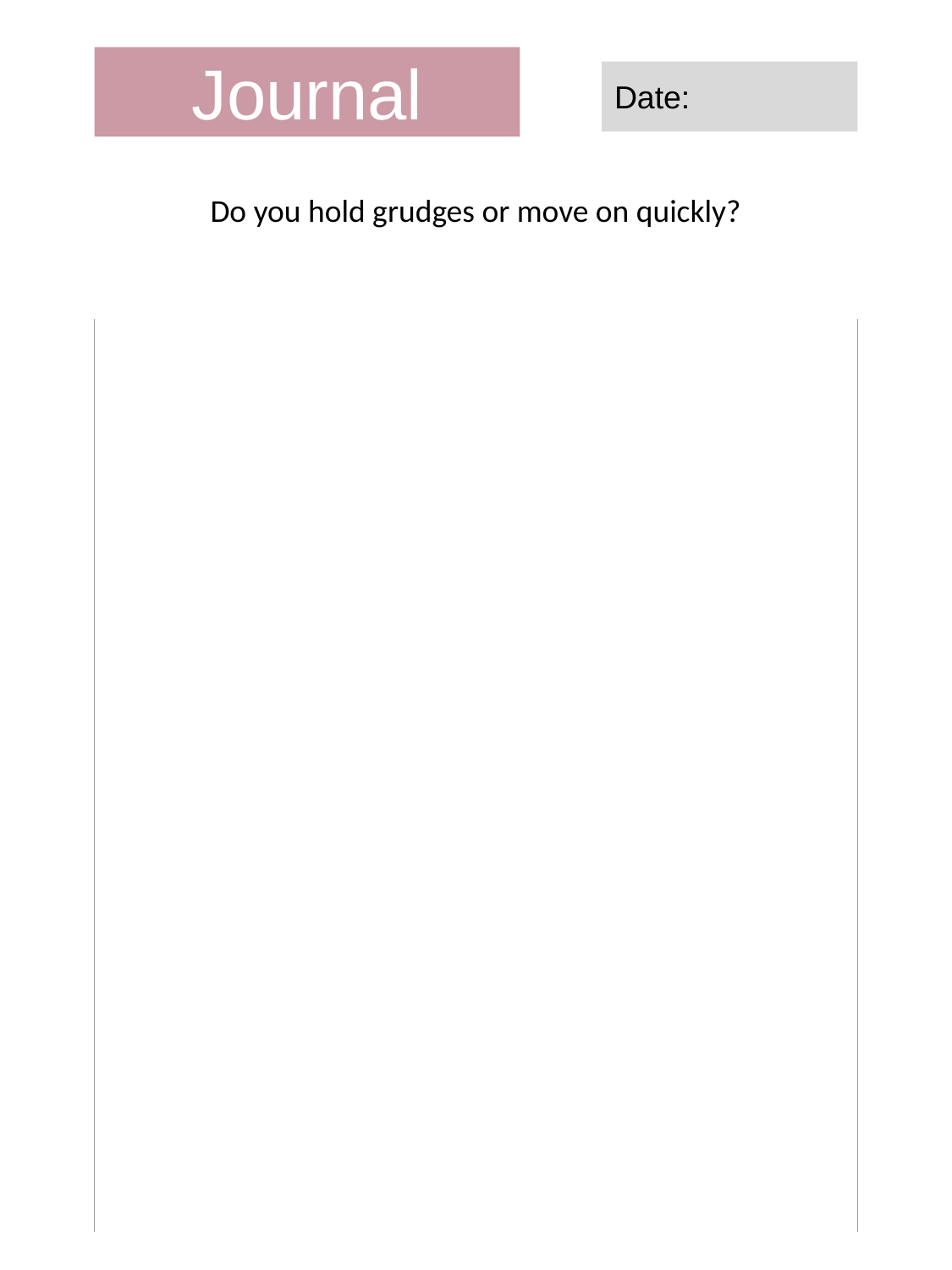

Journal

Date:
Do you hold grudges or move on quickly?
|  |
| --- |
|  |
|  |
|  |
|  |
|  |
|  |
|  |
|  |
|  |
|  |
|  |
|  |
|  |
|  |
|  |
|  |
|  |
|  |
|  |
|  |
|  |